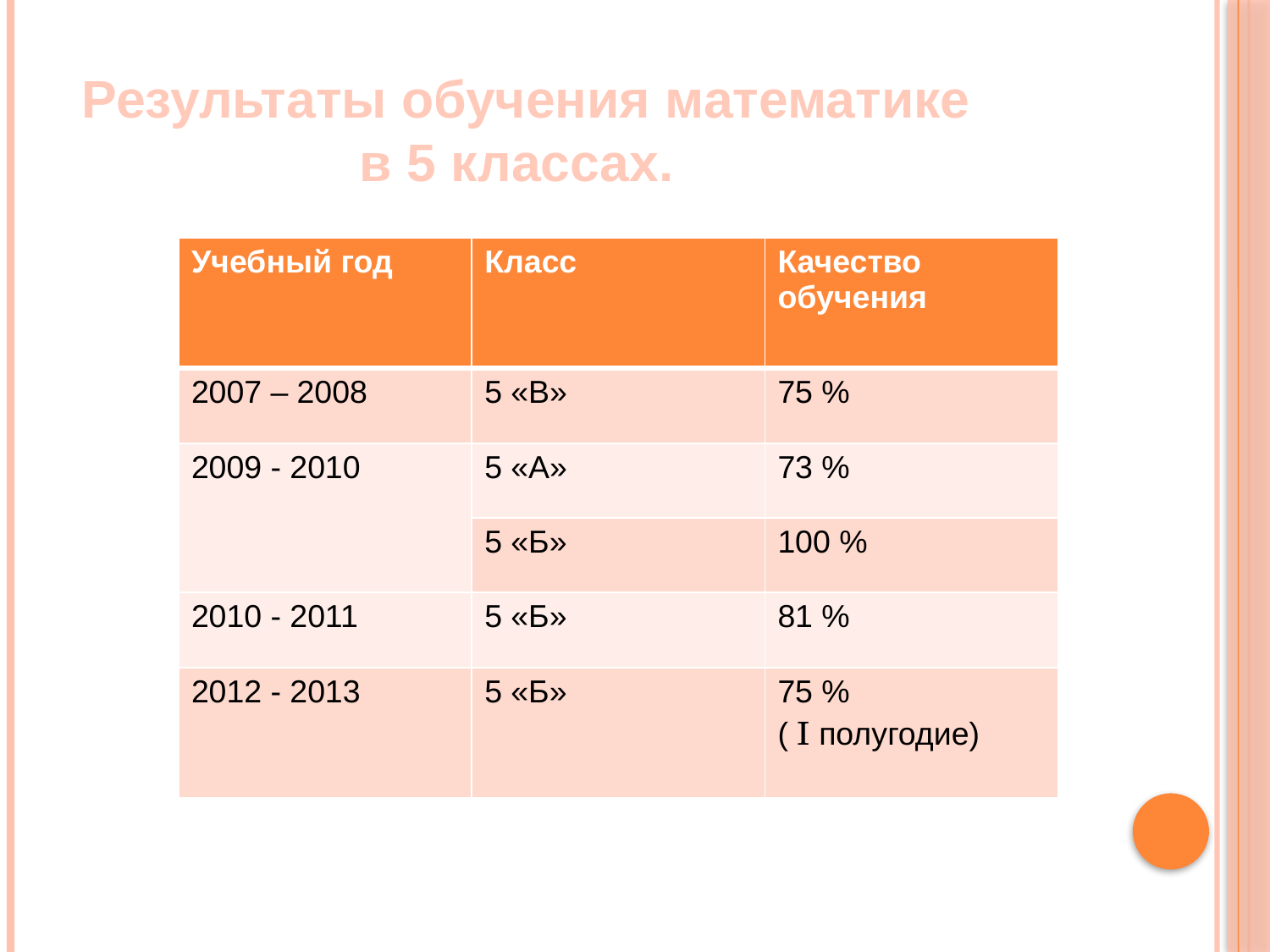

# Результаты обучения математике в 5 классах.
| Учебный год | Класс | Качество обучения |
| --- | --- | --- |
| 2007 – 2008 | 5 «В» | 75 % |
| 2009 - 2010 | 5 «А» | 73 % |
|  | 5 «Б» | 100 % |
| 2010 - 2011 | 5 «Б» | 81 % |
| 2012 - 2013 | 5 «Б» | 75 % ( I полугодие) |